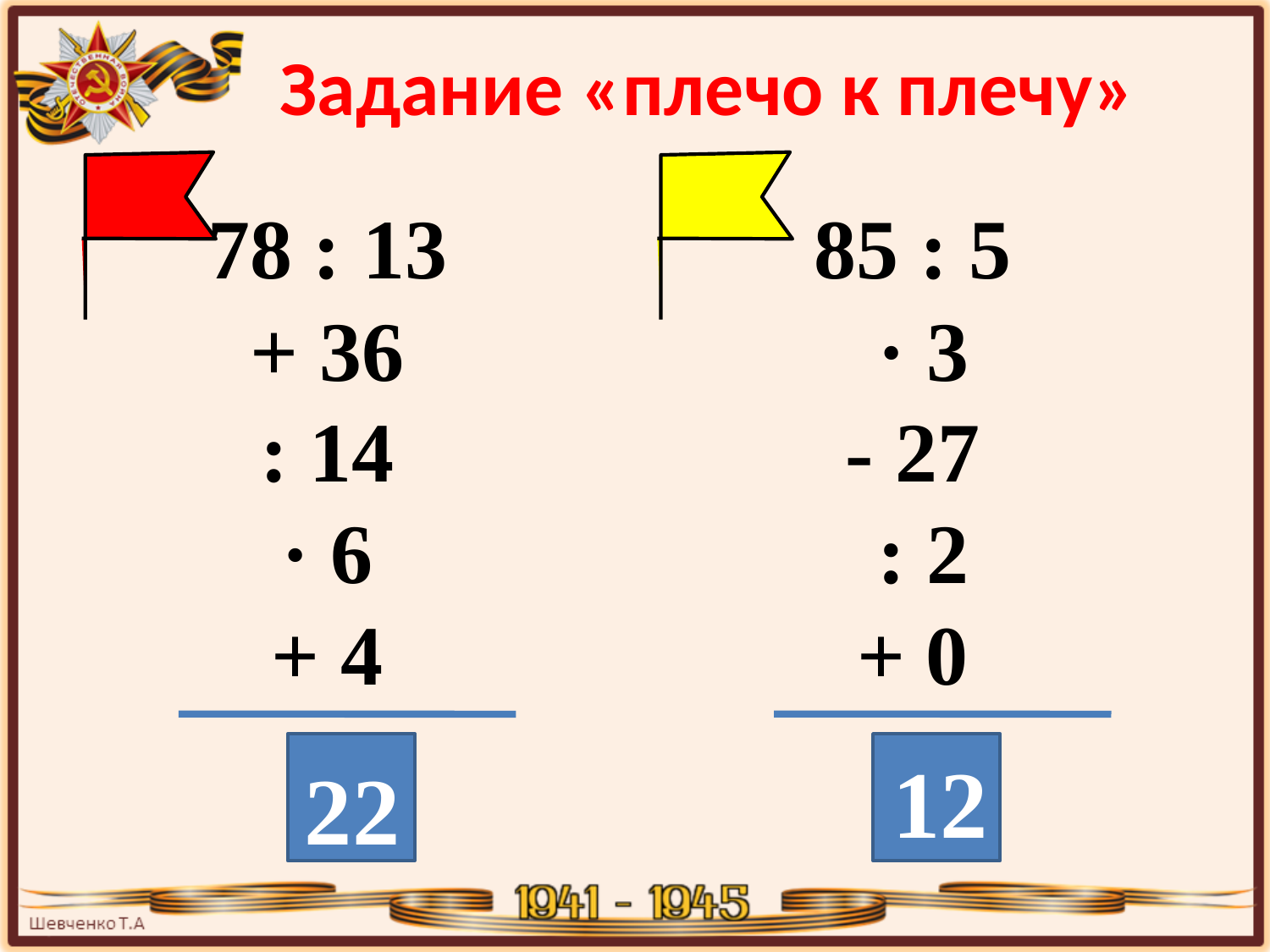

Задание «плечо к плечу»

78 : 13
+ 36
: 14
· 6
+ 4

85 : 5
 · 3
- 27
 : 2
+ 0

12
22